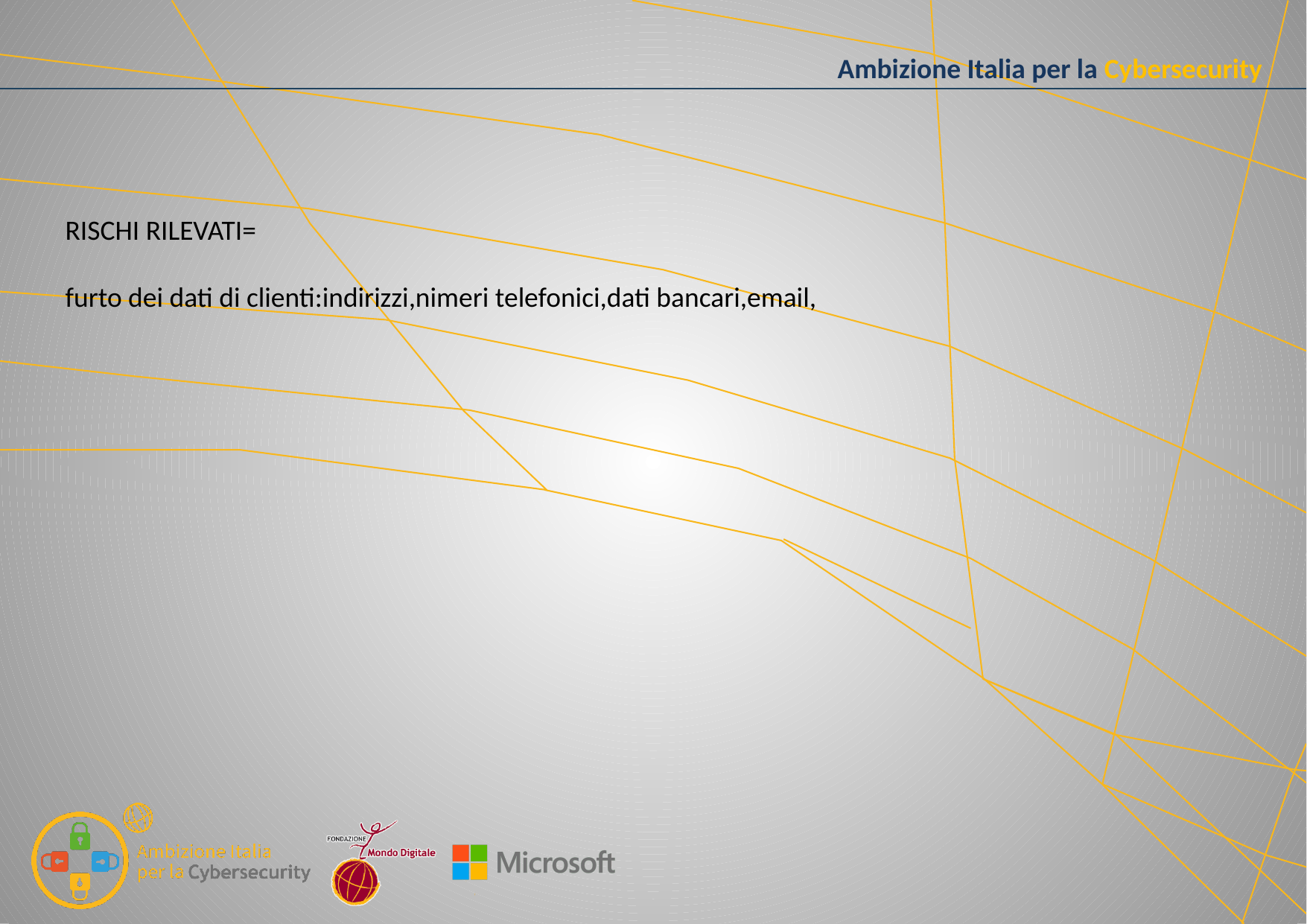

RISCHI RILEVATI=

furto dei dati di clienti:indirizzi,nimeri telefonici,dati bancari,email,